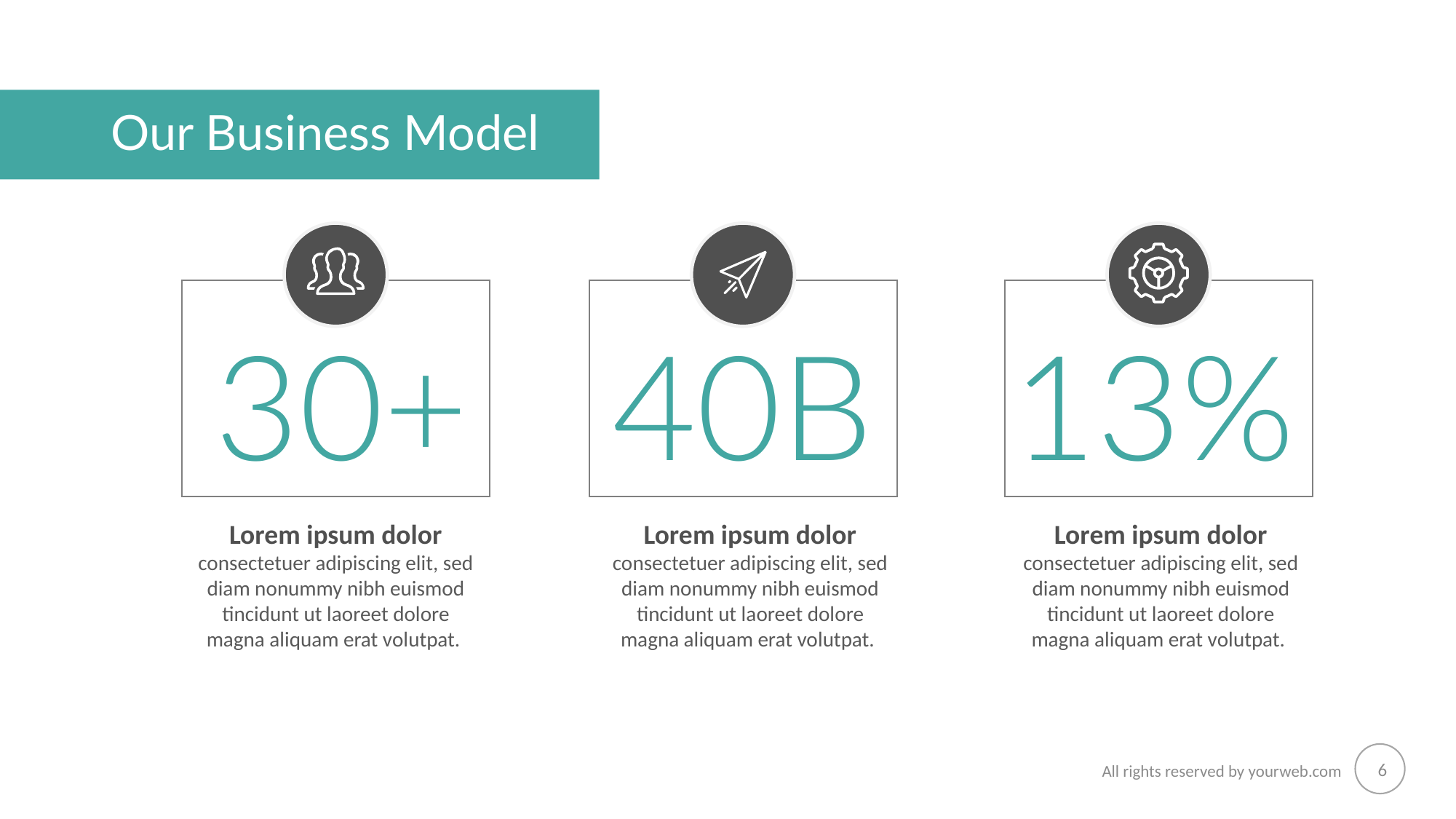

# Our Business Model

30+
40B
13%
Lorem ipsum dolor consectetuer adipiscing elit, sed diam nonummy nibh euismod tincidunt ut laoreet dolore magna aliquam erat volutpat.
Lorem ipsum dolor consectetuer adipiscing elit, sed diam nonummy nibh euismod tincidunt ut laoreet dolore magna aliquam erat volutpat.
Lorem ipsum dolor consectetuer adipiscing elit, sed diam nonummy nibh euismod tincidunt ut laoreet dolore magna aliquam erat volutpat.
6
All rights reserved by yourweb.com